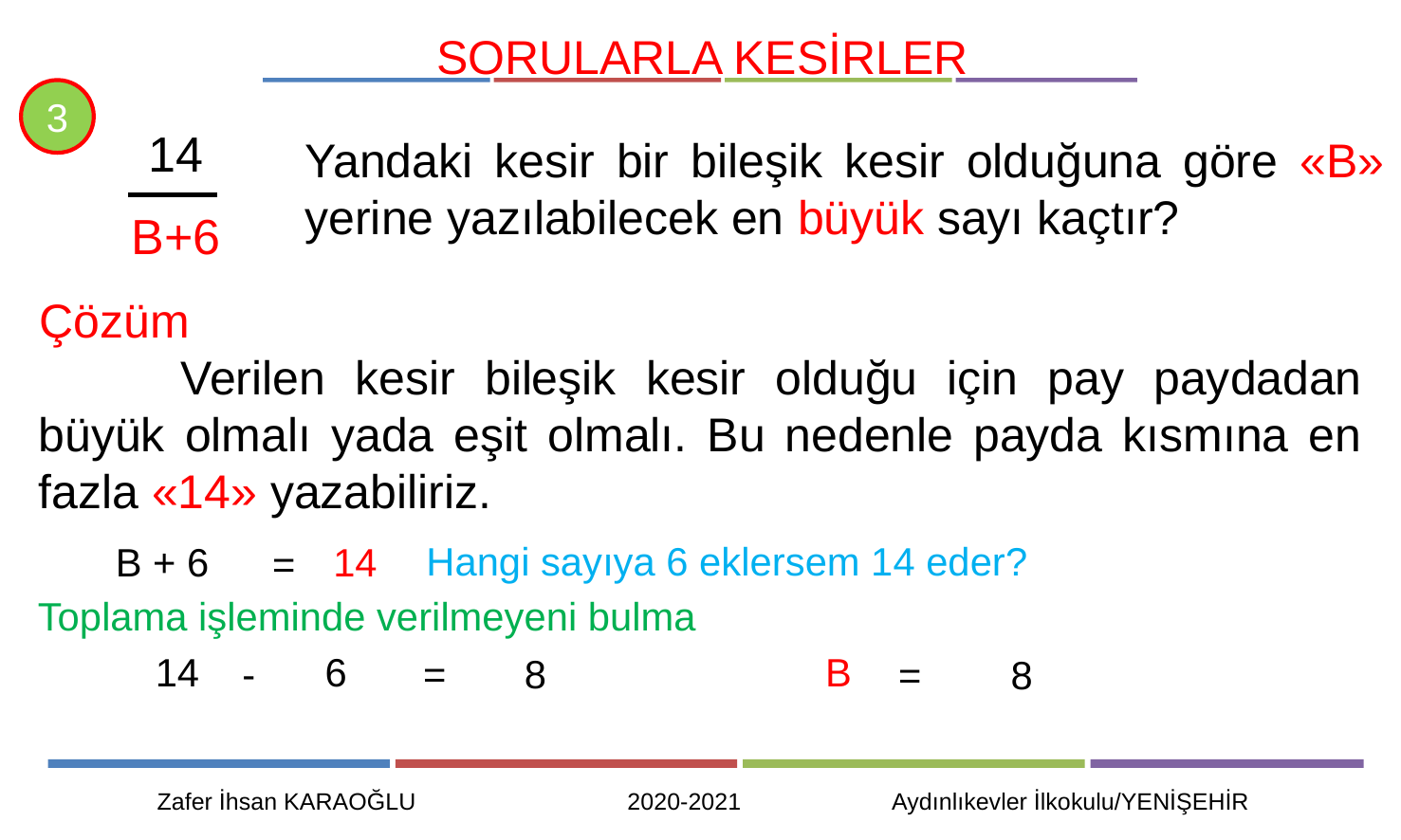

SORULARLA KESİRLER

3
14

B+6
Yandaki kesir bir bileşik kesir olduğuna göre «B» yerine yazılabilecek en büyük sayı kaçtır?
Çözüm
	Verilen kesir bileşik kesir olduğu için pay paydadan büyük olmalı yada eşit olmalı. Bu nedenle payda kısmına en fazla «14» yazabiliriz.
Hangi sayıya 6 eklersem 14 eder?
14
B + 6
=
Toplama işleminde verilmeyeni bulma
14
6
B
-
=
8
=
8

Zafer İhsan KARAOĞLU                                2020-2021                       Aydınlıkevler İlkokulu/YENİŞEHİR